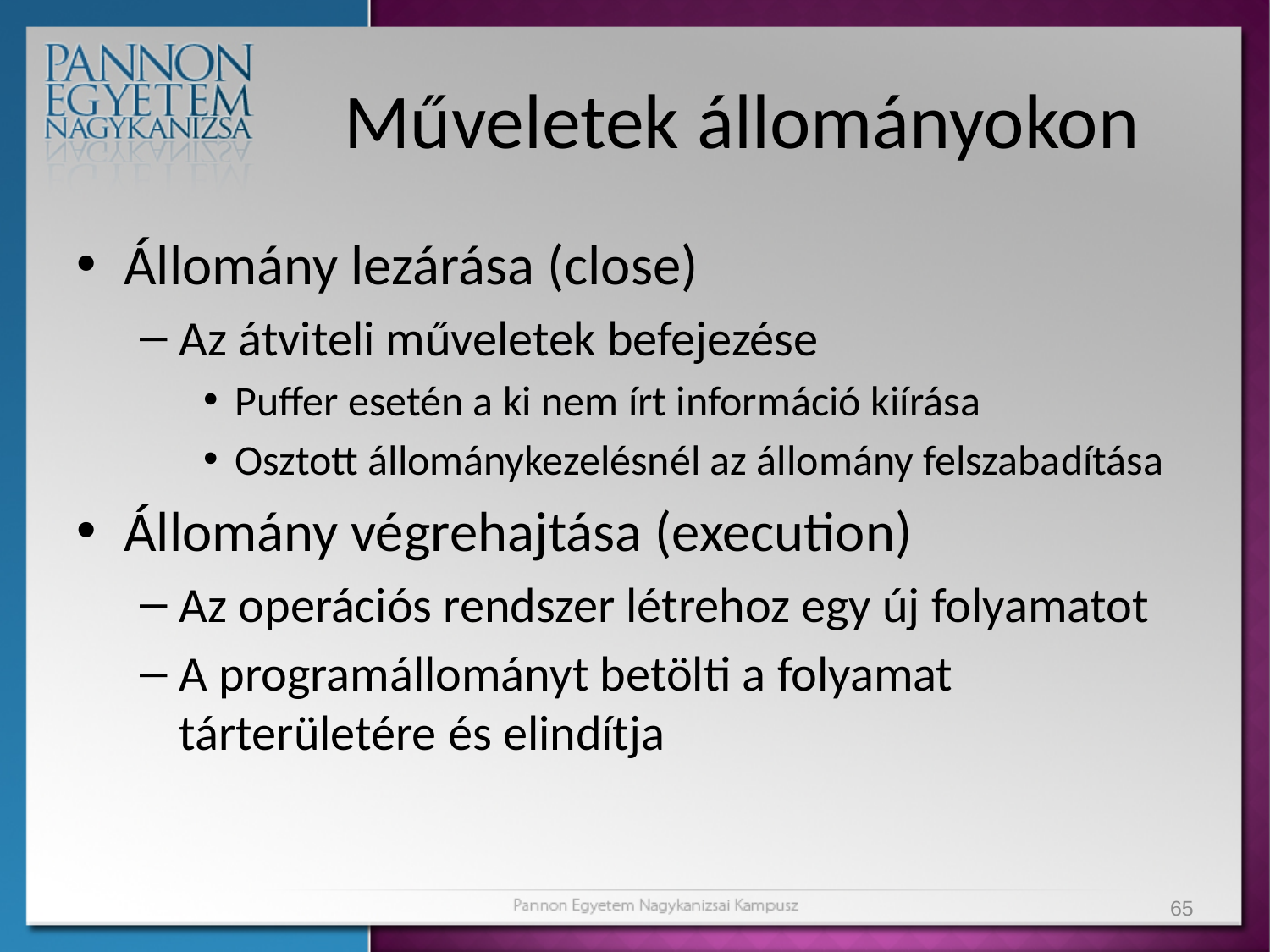

# Műveletek állományokon
Állomány lezárása (close)
Az átviteli műveletek befejezése
Puffer esetén a ki nem írt információ kiírása
Osztott állománykezelésnél az állomány felszabadítása
Állomány végrehajtása (execution)
Az operációs rendszer létrehoz egy új folyamatot
A programállományt betölti a folyamat tárterületére és elindítja
65